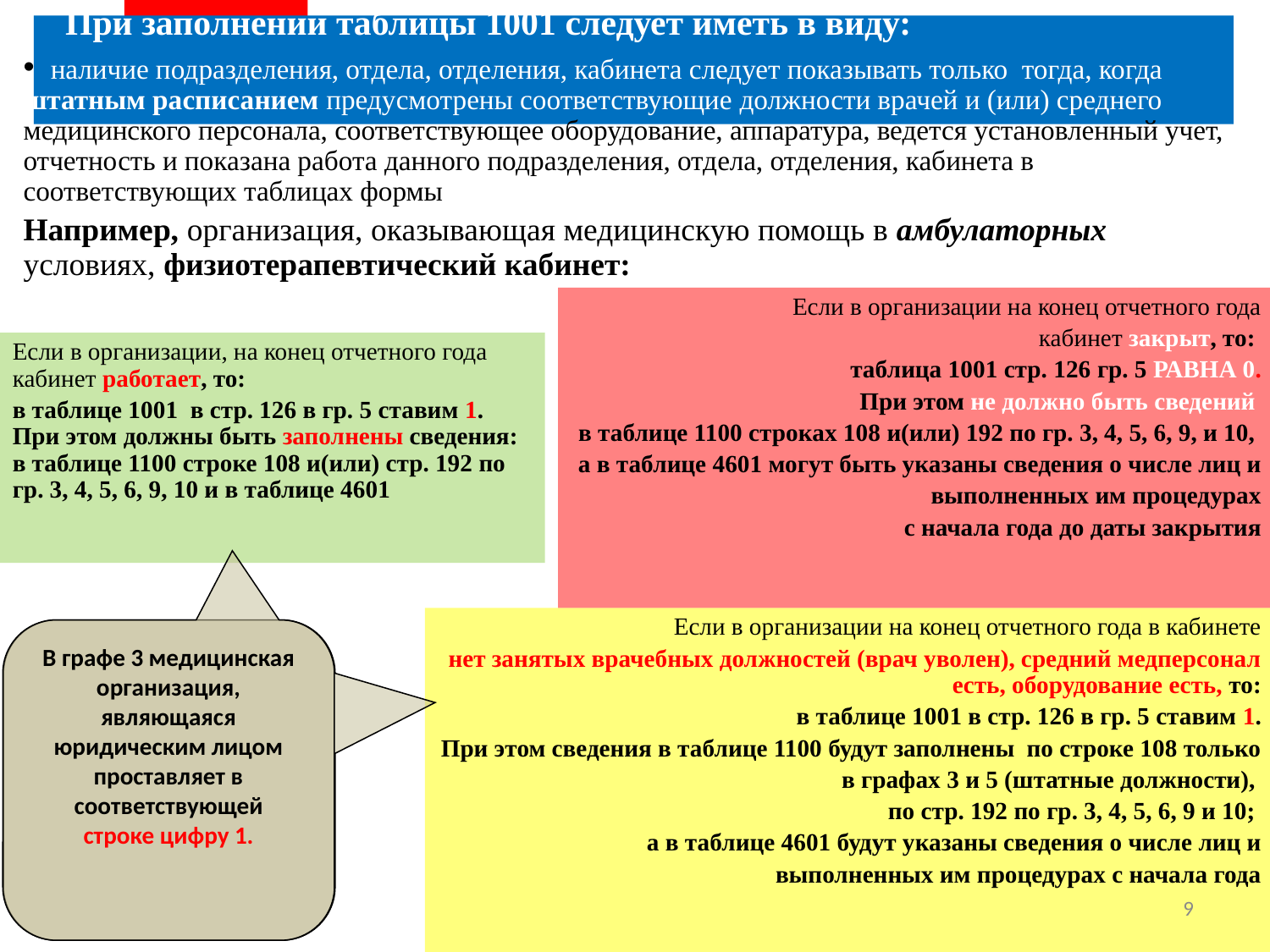

При заполнении таблицы 1001 следует иметь в виду:

  наличие подразделения, отдела, отделения, кабинета следует показывать только  тогда, когда штатным расписанием предусмотрены соответствующие должности врачей и (или) среднего медицинского персонала, соответствующее оборудование, аппаратура, ведется установленный учет, отчетность и показана работа данного подразделения, отдела, отделения, кабинета в соответствующих таблицах формы
Например, организация, оказывающая медицинскую помощь в амбулаторных условиях, физиотерапевтический кабинет:
Если в организации на конец отчетного года
 кабинет закрыт, то:
таблица 1001 стр. 126 гр. 5 РАВНА 0.
При этом не должно быть сведений
в таблице 1100 строках 108 и(или) 192 по гр. 3, 4, 5, 6, 9, и 10,
а в таблице 4601 могут быть указаны сведения о числе лиц и
выполненных им процедурах
с начала года до даты закрытия
Если в организации, на конец отчетного года кабинет работает, то:
в таблице 1001  в стр. 126 в гр. 5 ставим 1.
При этом должны быть заполнены сведения:
в таблице 1100 строке 108 и(или) стр. 192 по гр. 3, 4, 5, 6, 9, 10 и в таблице 4601
Если в организации на конец отчетного года в кабинете
нет занятых врачебных должностей (врач уволен), средний медперсонал есть, оборудование есть, то:
в таблице 1001 в стр. 126 в гр. 5 ставим 1.
При этом сведения в таблице 1100 будут заполнены  по строке 108 только
в графах 3 и 5 (штатные должности),
по стр. 192 по гр. 3, 4, 5, 6, 9 и 10;
а в таблице 4601 будут указаны сведения о числе лиц и
 выполненных им процедурах с начала года
В графе 3 медицинская организация, являющаяся юридическим лицом проставляет в соответствующей
 строке цифру 1.

9